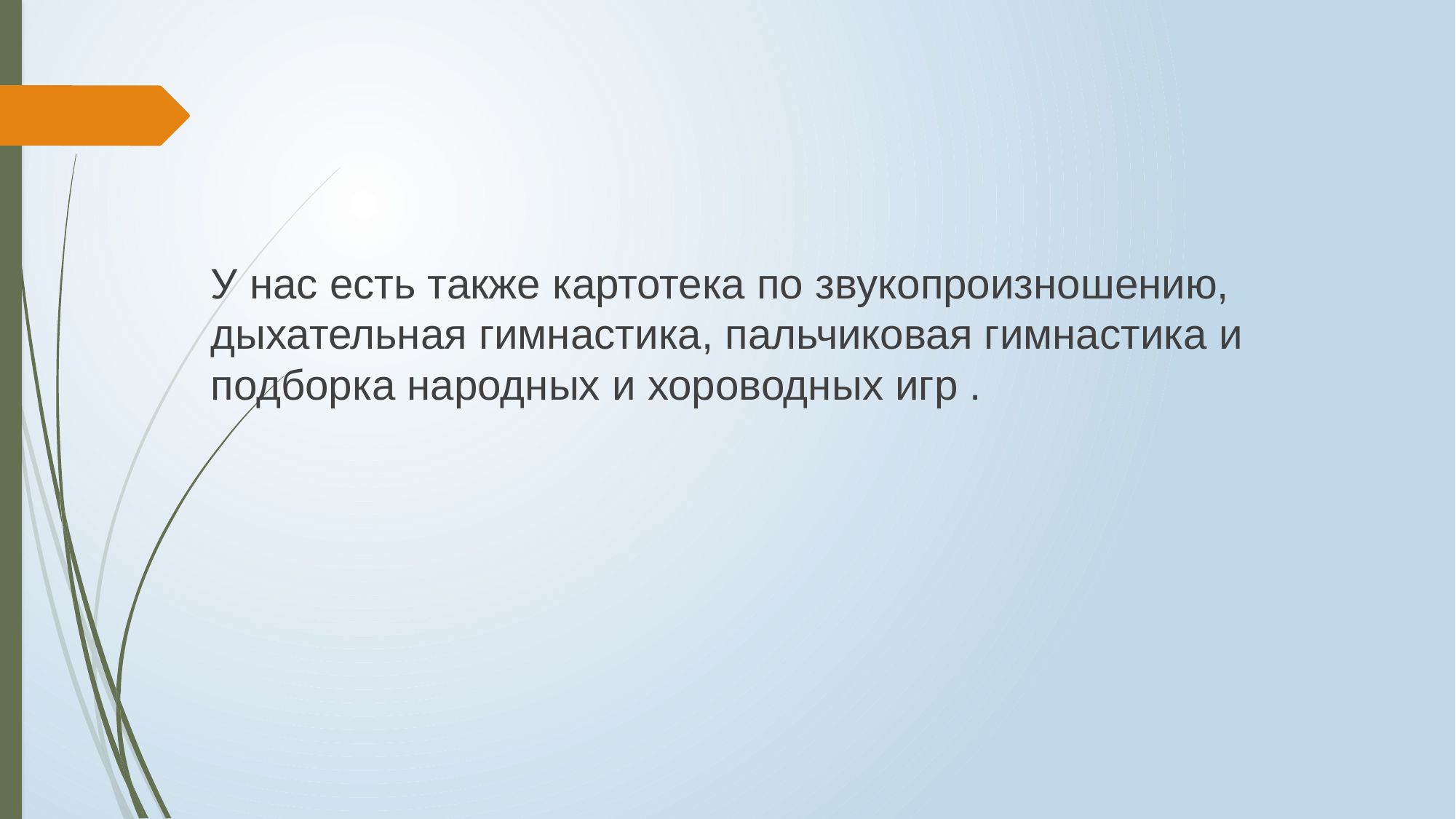

У нас есть также картотека по звукопроизношению, дыхательная гимнастика, пальчиковая гимнастика и подборка народных и хороводных игр .